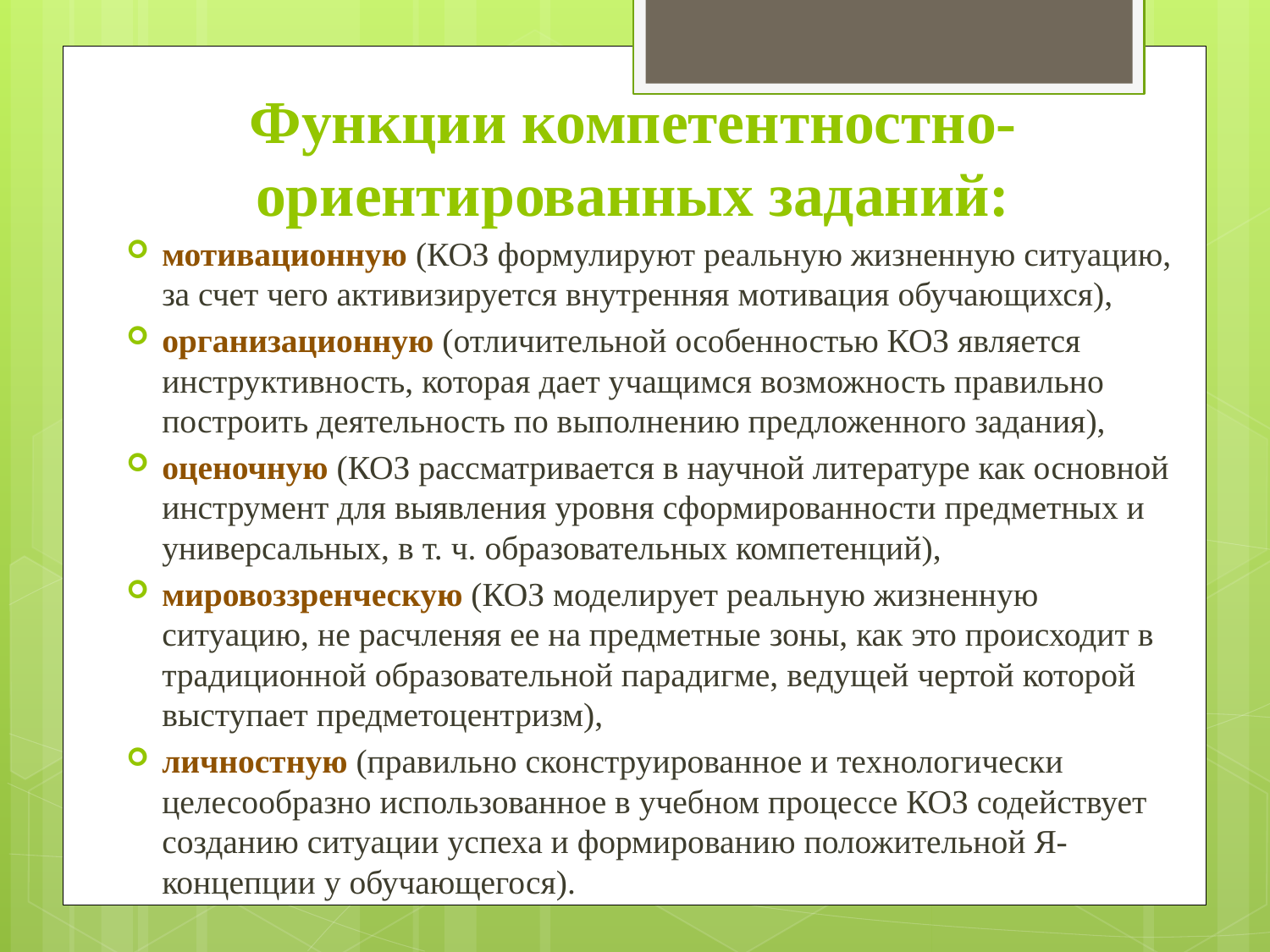

# Функции компетентностно-ориентированных заданий:
мотивационную (КОЗ формулируют реальную жизненную ситуацию, за счет чего активизируется внутренняя мотивация обучающихся),
организационную (отличительной особенностью КОЗ является инструктивность, которая дает учащимся возможность правильно построить деятельность по выполнению предложенного задания),
оценочную (КОЗ рассматривается в научной литературе как основной инструмент для выявления уровня сформированности предметных и универсальных, в т. ч. образовательных компетенций),
мировоззренческую (КОЗ моделирует реальную жизненную ситуацию, не расчленяя ее на предметные зоны, как это происходит в традиционной образовательной парадигме, ведущей чертой которой выступает предметоцентризм),
личностную (правильно сконструированное и технологически целесообразно использованное в учебном процессе КОЗ содействует созданию ситуации успеха и формированию положительной Я-концепции у обучающегося).